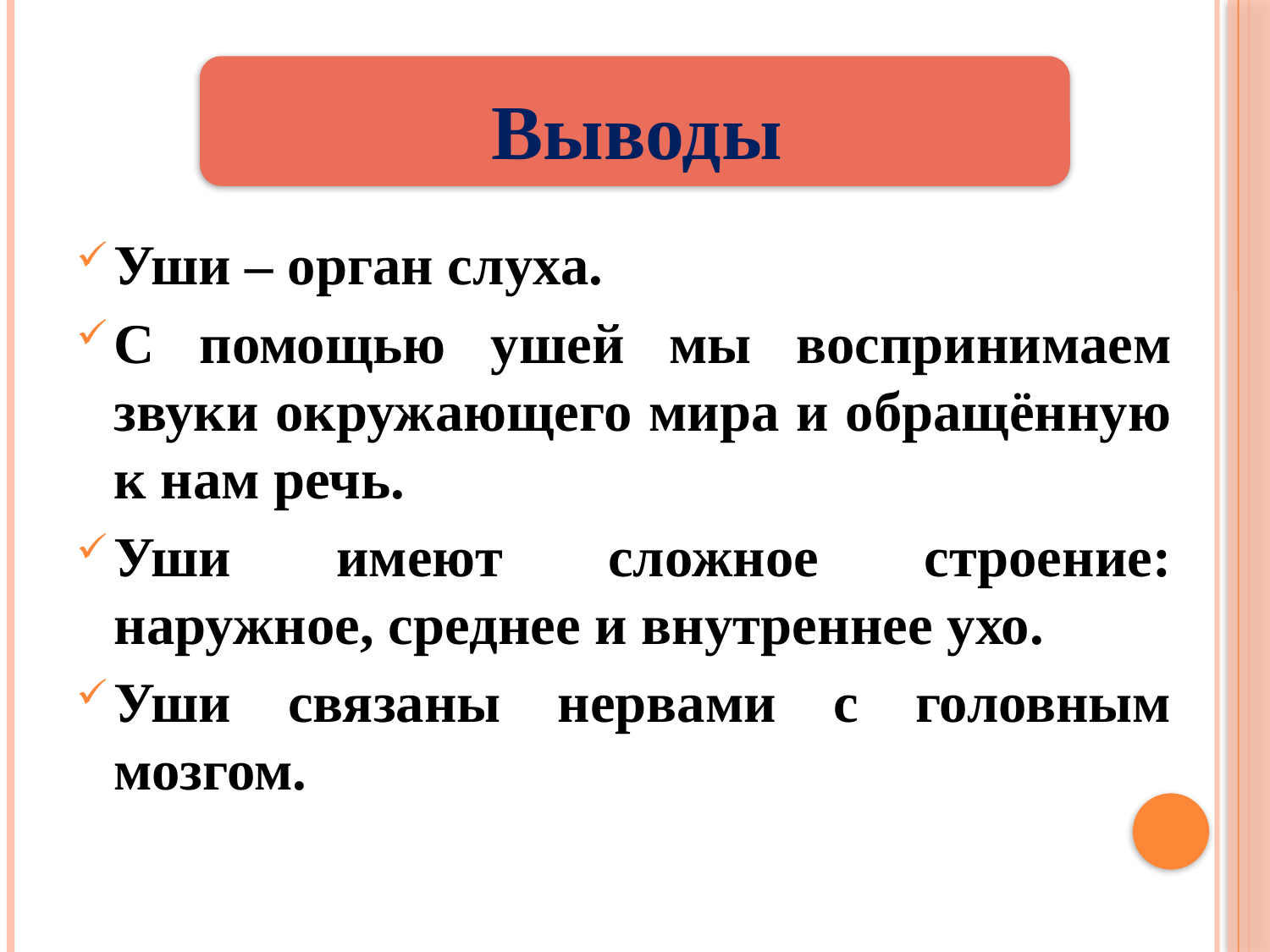

Выводы
Уши – орган слуха.
С помощью ушей мы воспринимаем звуки окружающего мира и обращённую к нам речь.
Уши имеют сложное строение: наружное, среднее и внутреннее ухо.
Уши связаны нервами с головным мозгом.